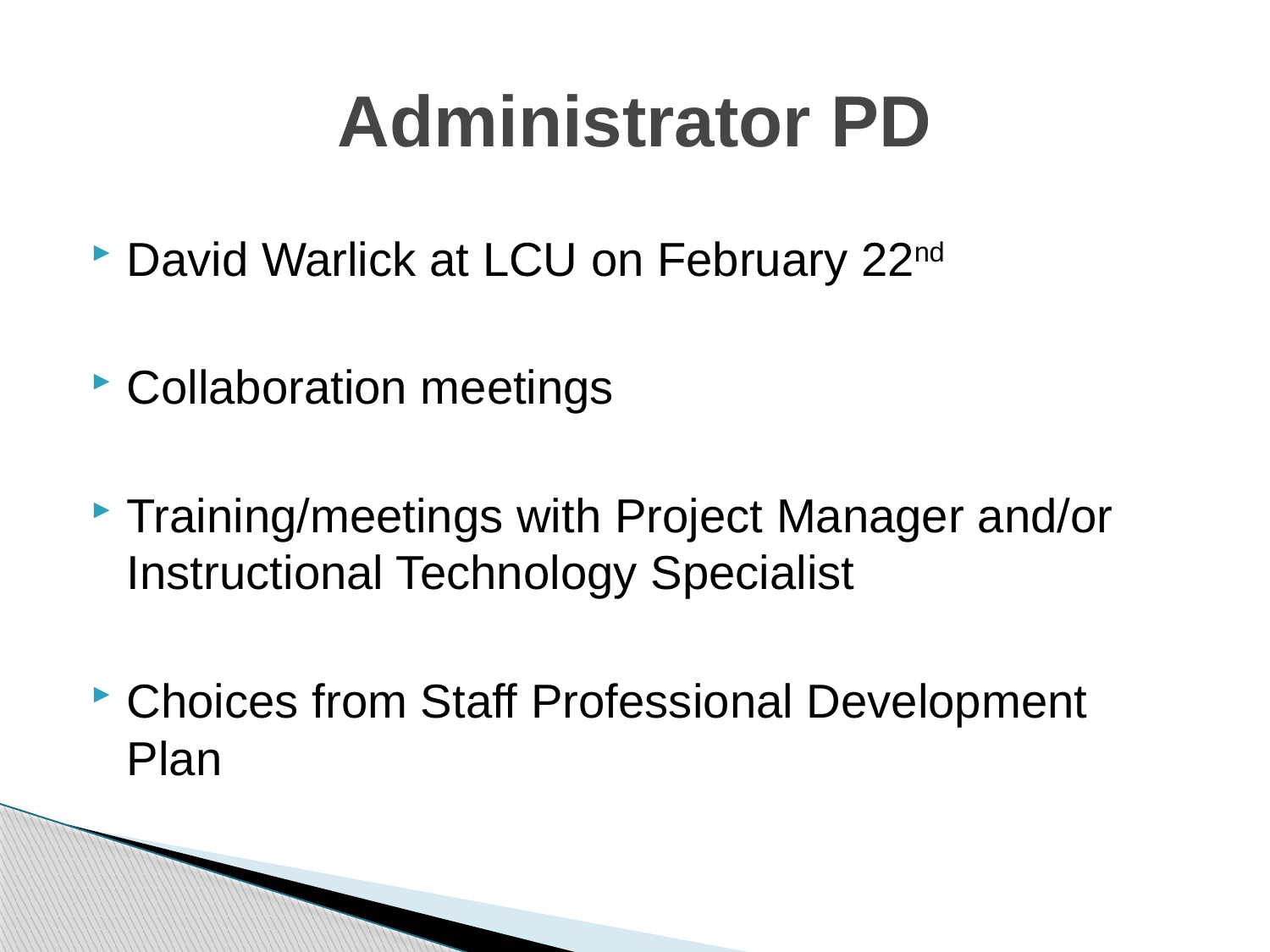

# Administrator PD
David Warlick at LCU on February 22nd

Collaboration meetings

Training/meetings with Project Manager and/or Instructional Technology Specialist

Choices from Staff Professional Development Plan